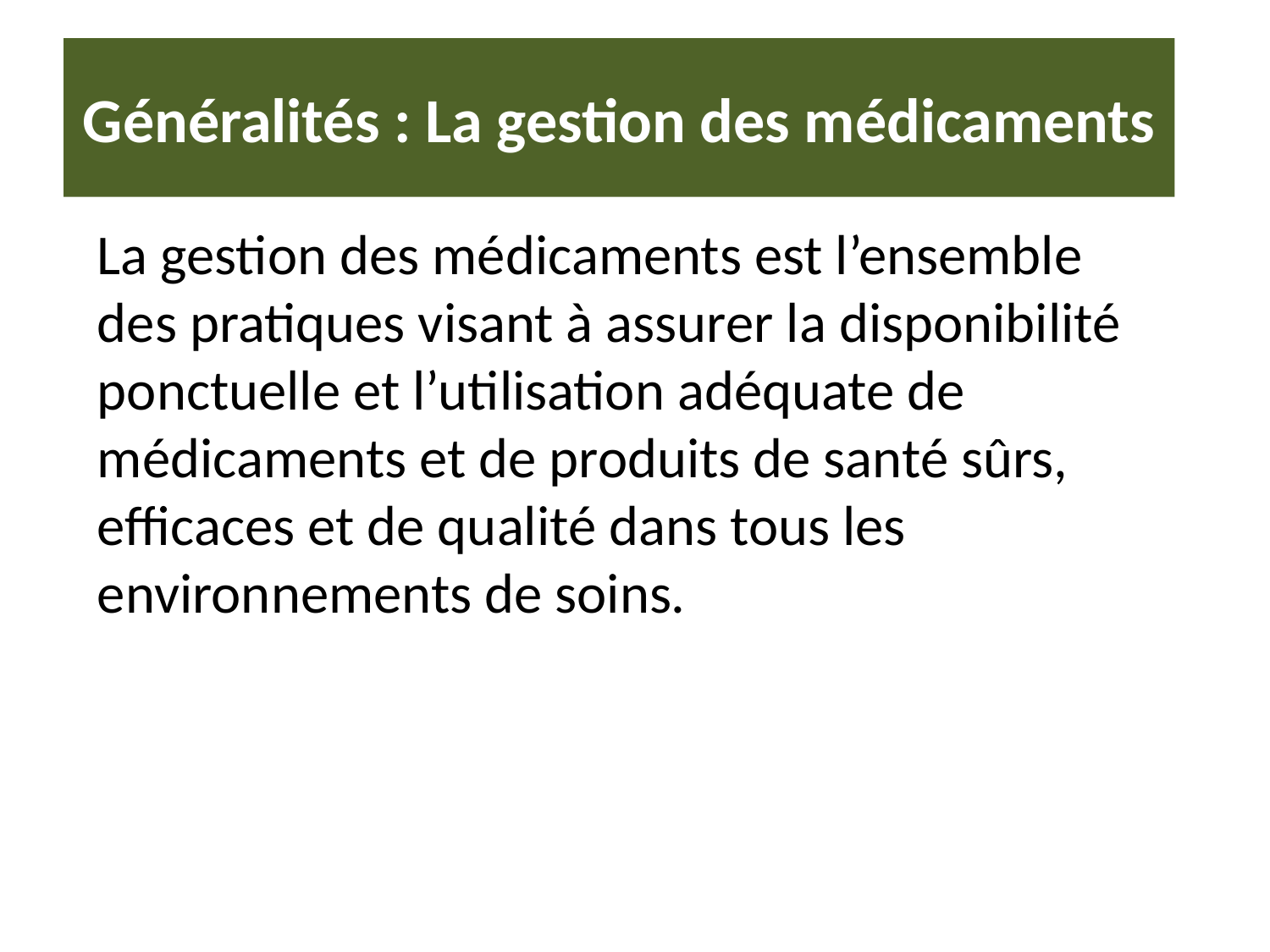

# Généralités : La gestion des médicaments
La gestion des médicaments est l’ensemble des pratiques visant à assurer la disponibilité ponctuelle et l’utilisation adéquate de médicaments et de produits de santé sûrs, efficaces et de qualité dans tous les environnements de soins.